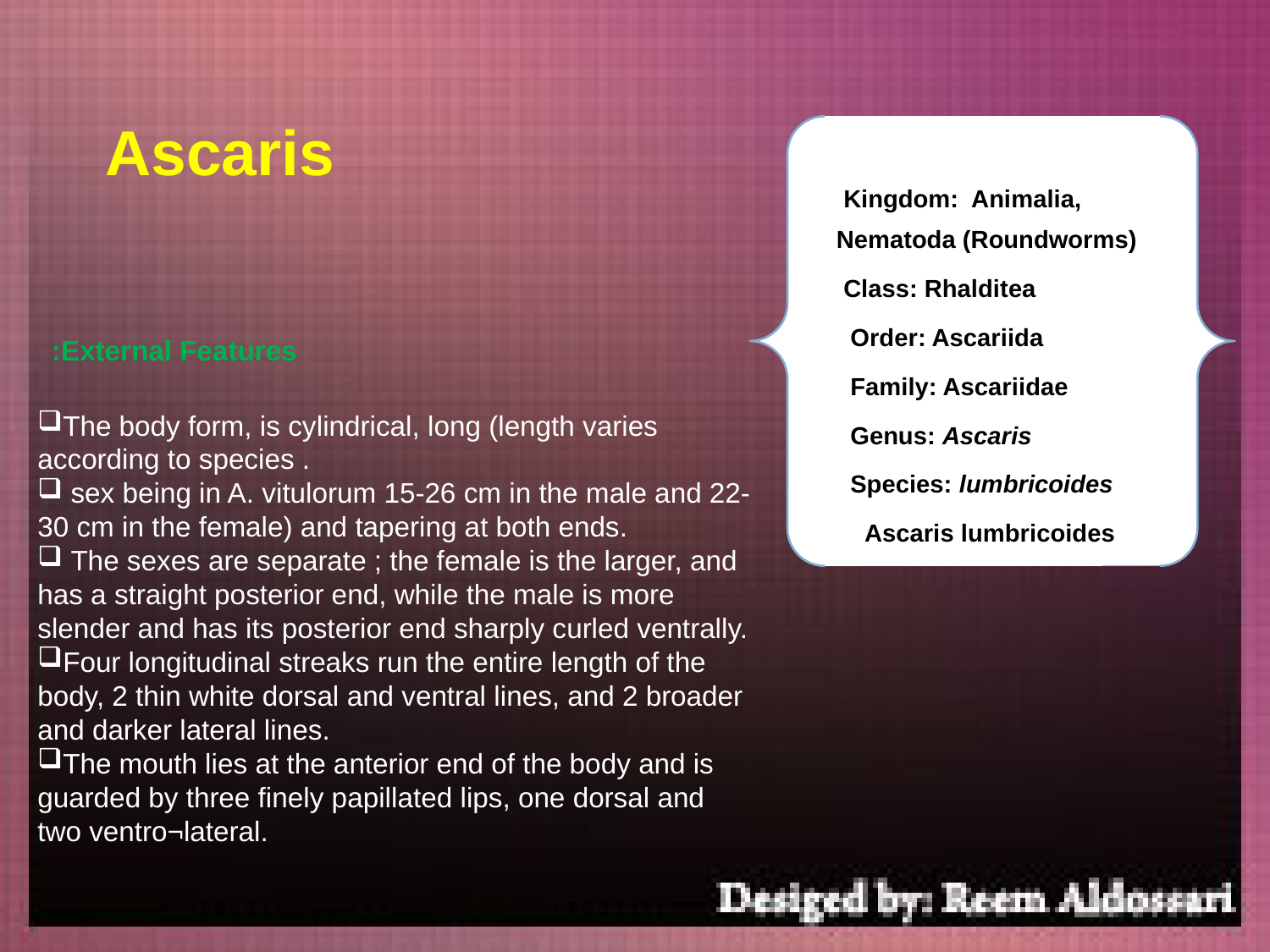

Ascaris
 Kingdom:  Animalia,  Nematoda (Roundworms)
 Class: Rhalditea
  Order: Ascariida
  Family: Ascariidae
  Genus: Ascaris
  Species: lumbricoides
    Ascaris lumbricoides

External Features:
The body form, is cylindrical, long (length varies according to species .
 sex being in A. vitulorum 15-26 cm in the male and 22-30 cm in the female) and tapering at both ends.
 The sexes are separate ; the female is the larger, and has a straight posterior end, while the male is more slender and has its posterior end sharply curled ventrally.
Four longitudinal streaks run the entire length of the body, 2 thin white dorsal and ventral lines, and 2 broader and darker lateral lines.
The mouth lies at the anterior end of the body and is guarded by three finely papillated lips, one dorsal and two ventro¬lateral.